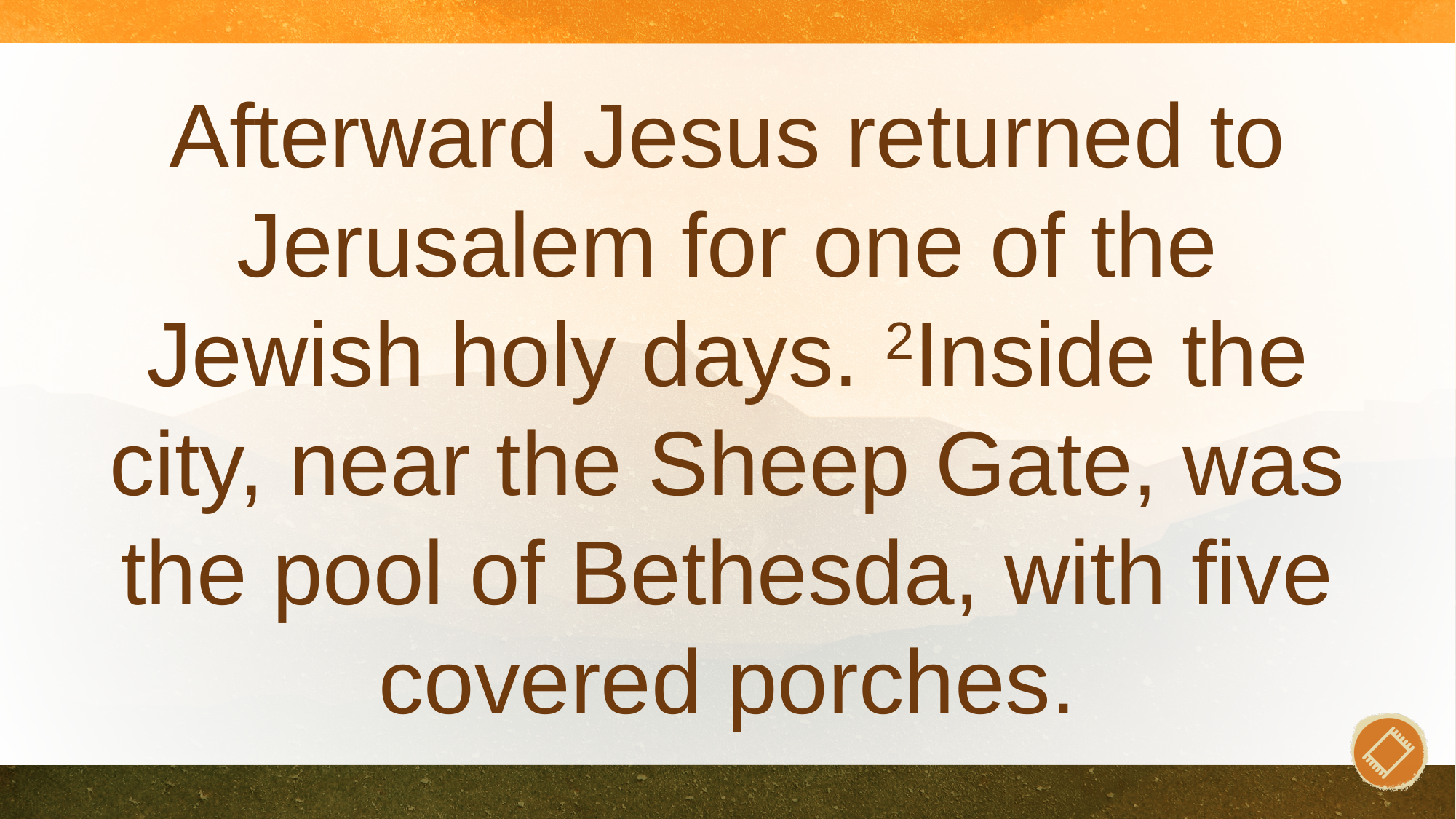

Afterward Jesus returned to Jerusalem for one of the Jewish holy days. 2Inside the city, near the Sheep Gate, was the pool of Bethesda, with five covered porches.